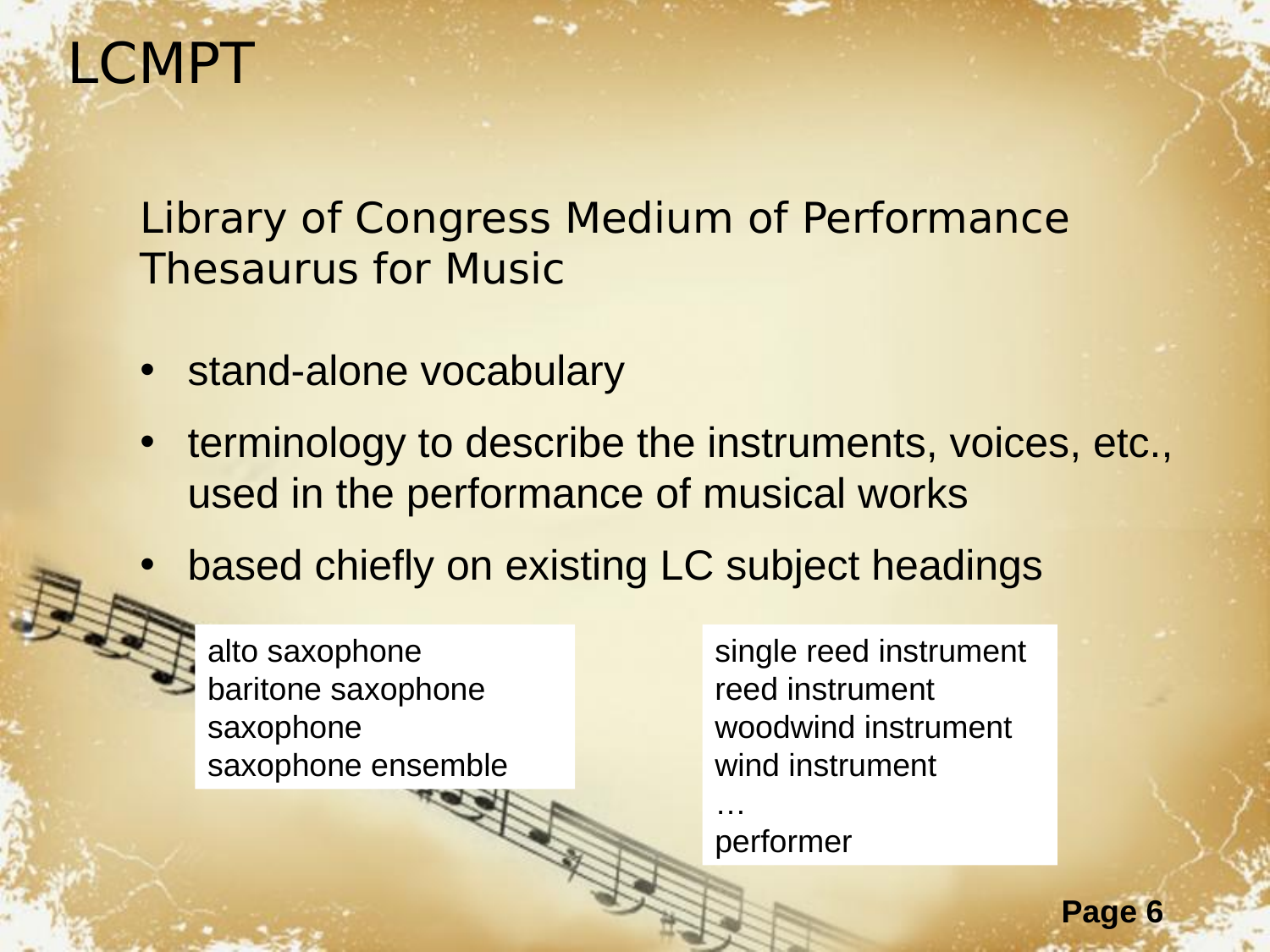

LCMPT
Library of Congress Medium of Performance Thesaurus for Music

stand-alone vocabulary

terminology to describe the instruments, voices, etc., used in the performance of musical works

based chiefly on existing LC subject headings

alto saxophone
baritone saxophone
saxophone
saxophone ensemble
single reed instrument
reed instrument
woodwind instrument
wind instrument
…
performer